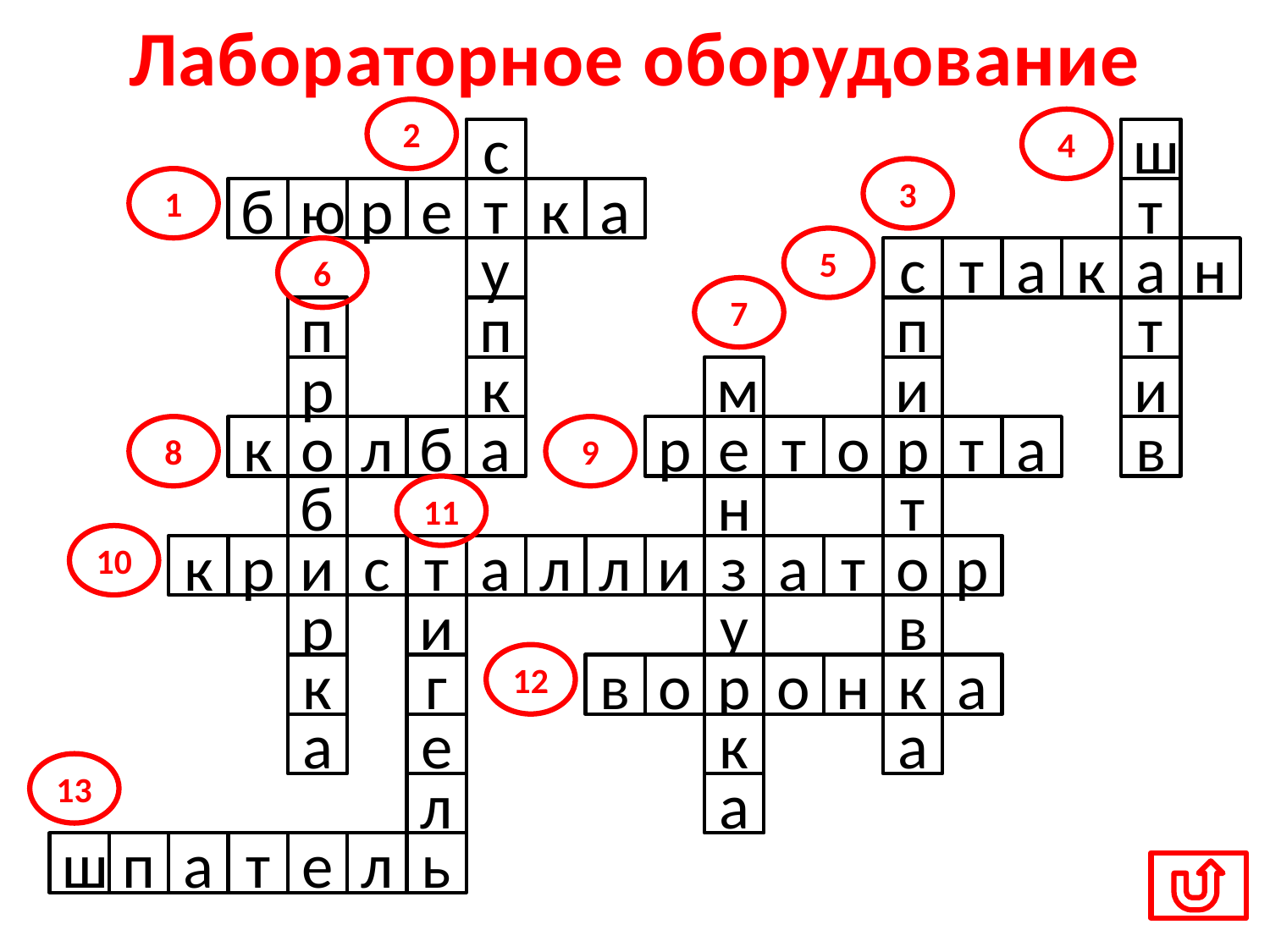

Лабораторное оборудование
2
4
с
т
у
п
к
п
р
о
б
р
к
а
к
р
и
с
т
а
л
л
и
з
а
т
о
р
к
л
б
а
ю
р
е
к
а
и
г
е
л
ь
м
е
н
у
р
к
а
р
т
о
р
т
а
в
о
о
н
к
а
с
п
и
т
в
а
т
а
к
а
н
ш
т
т
и
в
л
б
ш
п
а
т
е
3
1
5
6
7
8
9
11
10
12
13